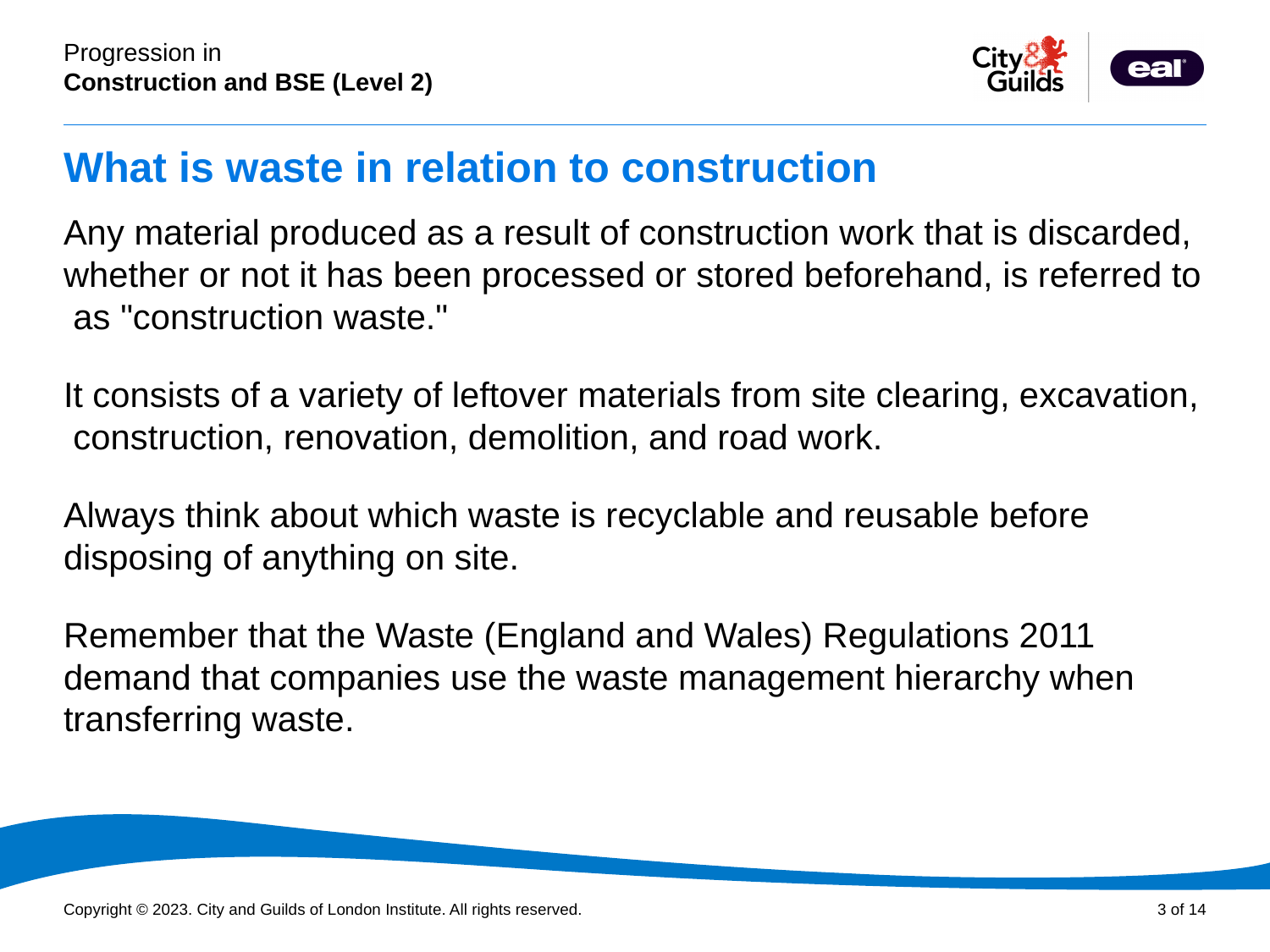

# What is waste in relation to construction
Any material produced as a result of construction work that is discarded, whether or not it has been processed or stored beforehand, is referred to as "construction waste."
It consists of a variety of leftover materials from site clearing, excavation, construction, renovation, demolition, and road work.
Always think about which waste is recyclable and reusable before disposing of anything on site.
Remember that the Waste (England and Wales) Regulations 2011 demand that companies use the waste management hierarchy when       transferring waste.